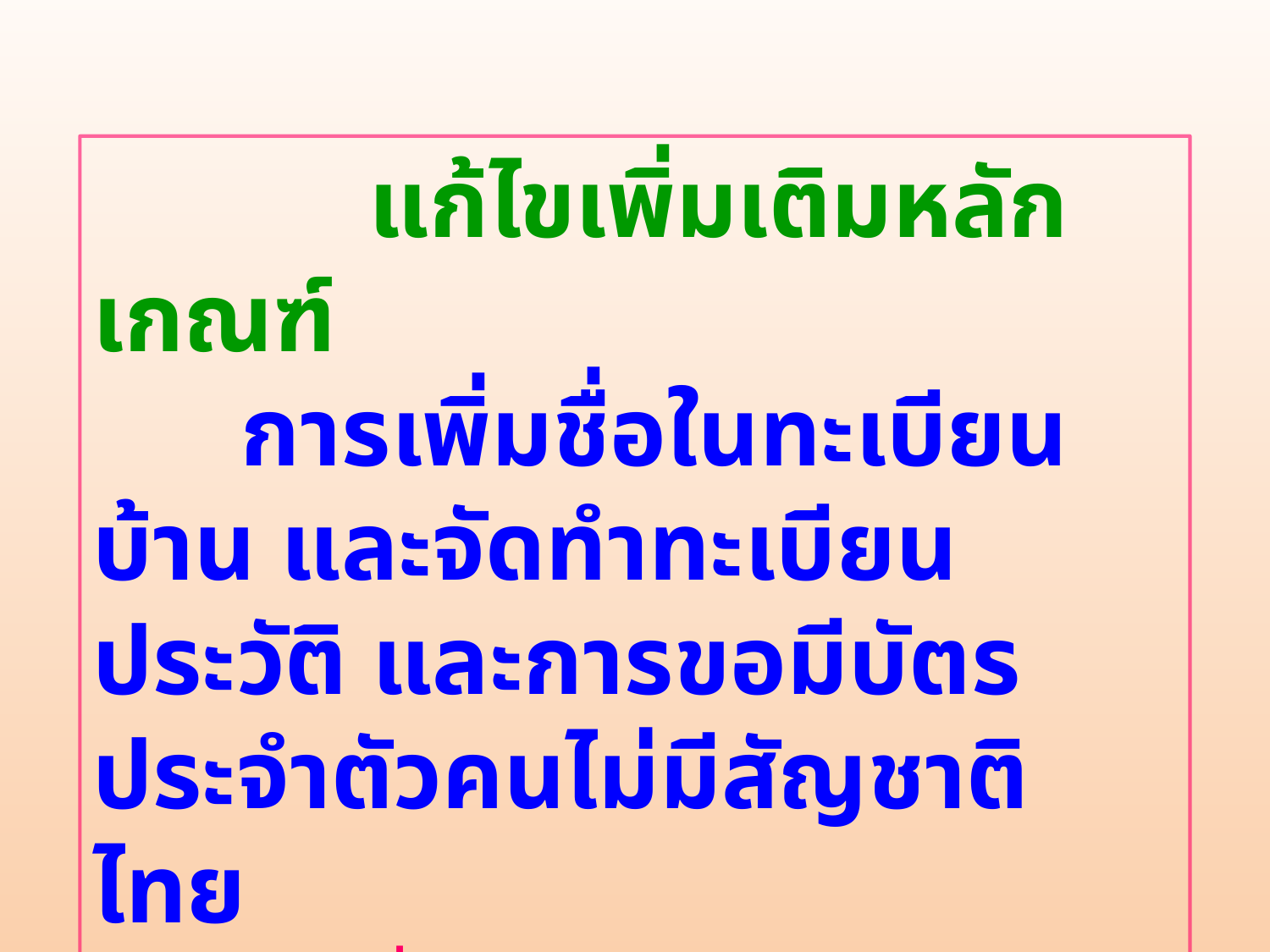

แก้ไขเพิ่มเติมหลักเกณฑ์
      การเพิ่มชื่อในทะเบียนบ้าน และจัดทำทะเบียนประวัติ และการขอมีบัตรประจำตัวคนไม่มีสัญชาติไทย
          (เพิ่มมาตรา 38/1, 38/2 และ38/3)